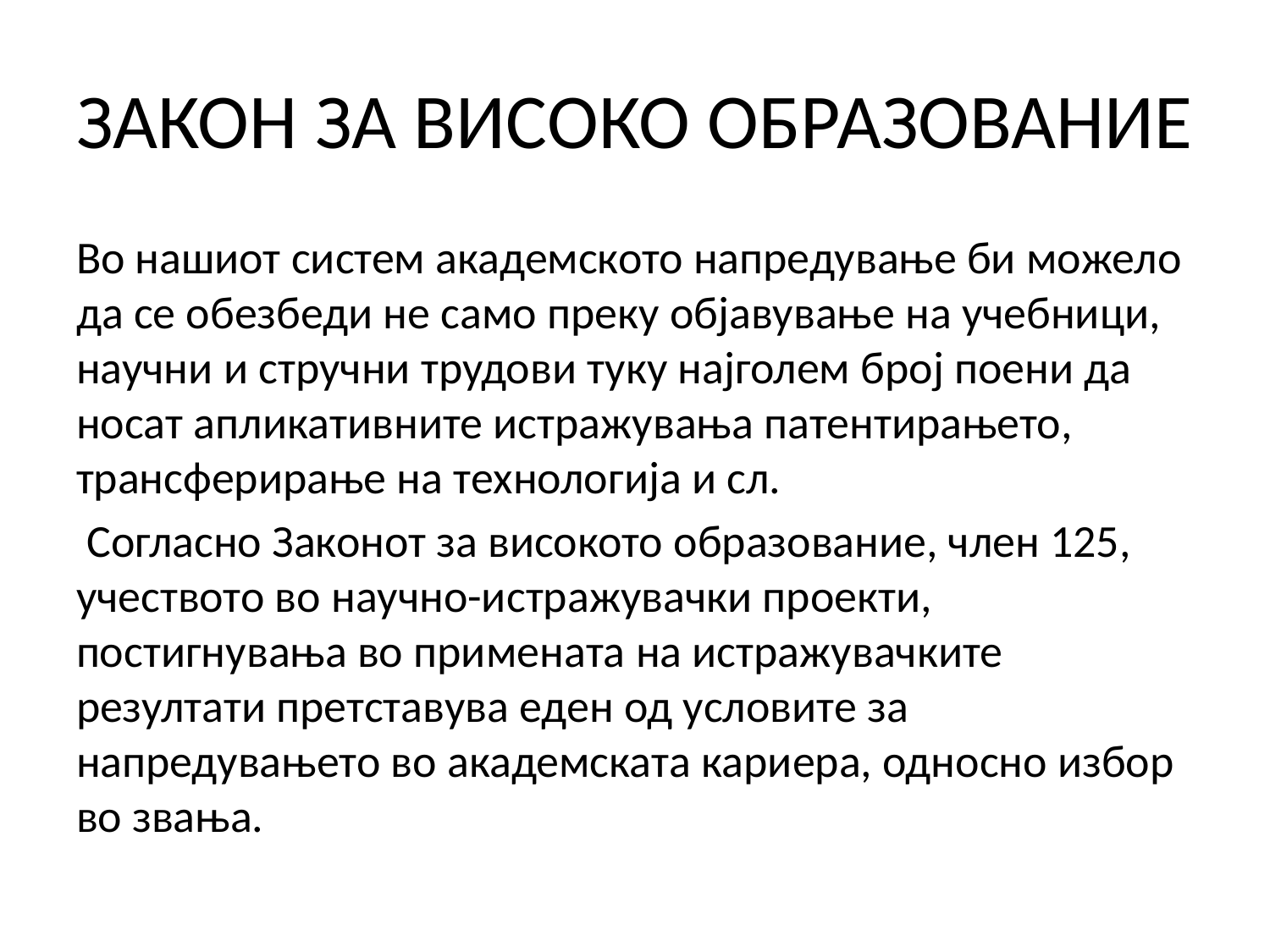

# ЗАКОН ЗА ВИСОКО ОБРАЗОВАНИЕ
Во нашиот систем академското напредување би можело да се обезбеди не само преку објавување на учебници, научни и стручни трудови туку најголем број поени да носат апликативните истражувања патентирањето, трансферирање на технологија и сл.
 Согласно Законот за високото образование, член 125, учеството во научно-истражувачки проекти, постигнувања во примената на истражувачките резултати претставува еден од условите за напредувањето во академската кариера, односно избор во звања.